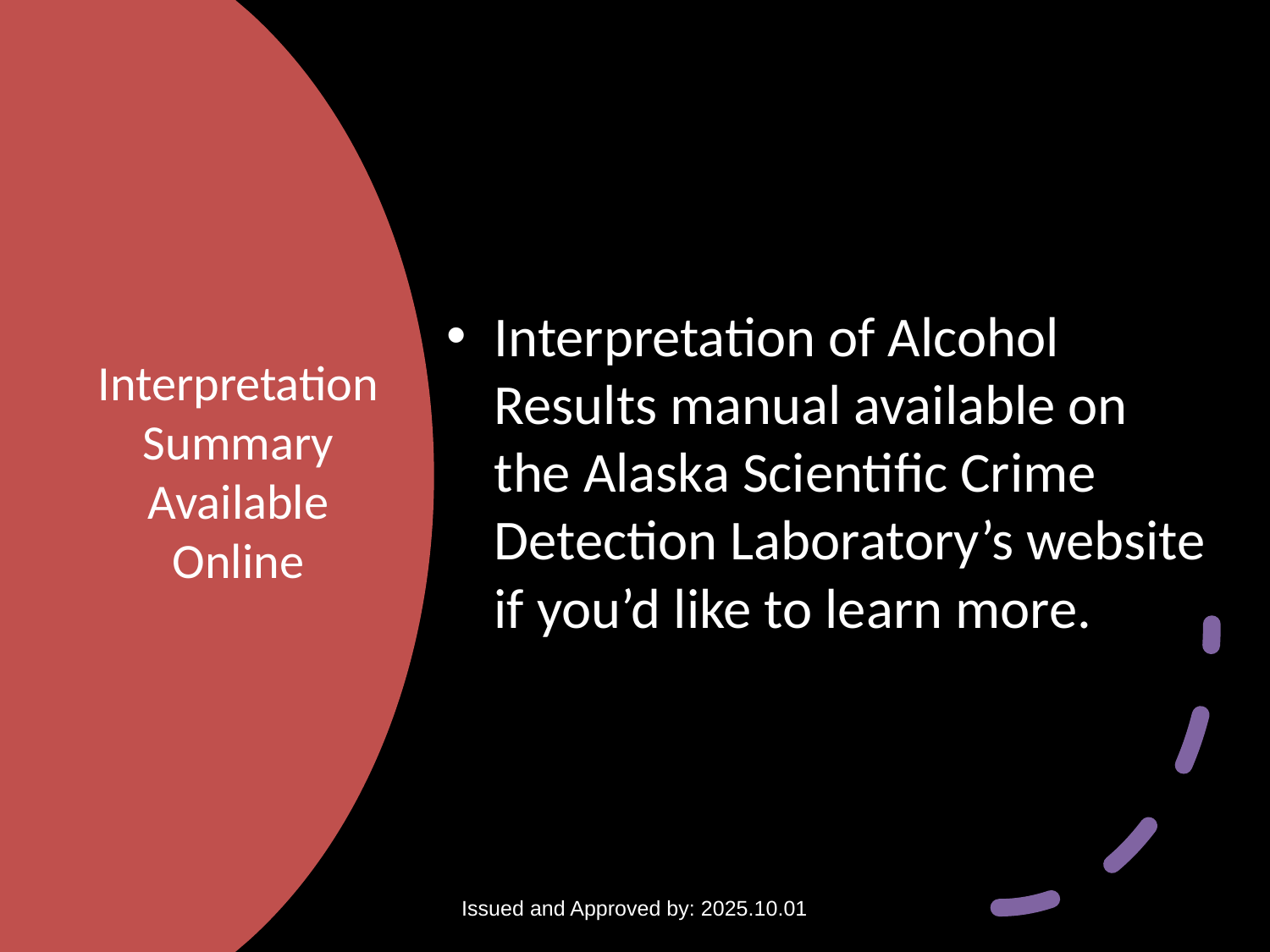

Interpretation of Alcohol Results manual available on the Alaska Scientific Crime Detection Laboratory’s website if you’d like to learn more.
# Interpretation Summary Available Online

Issued and Approved by: 2025.10.01